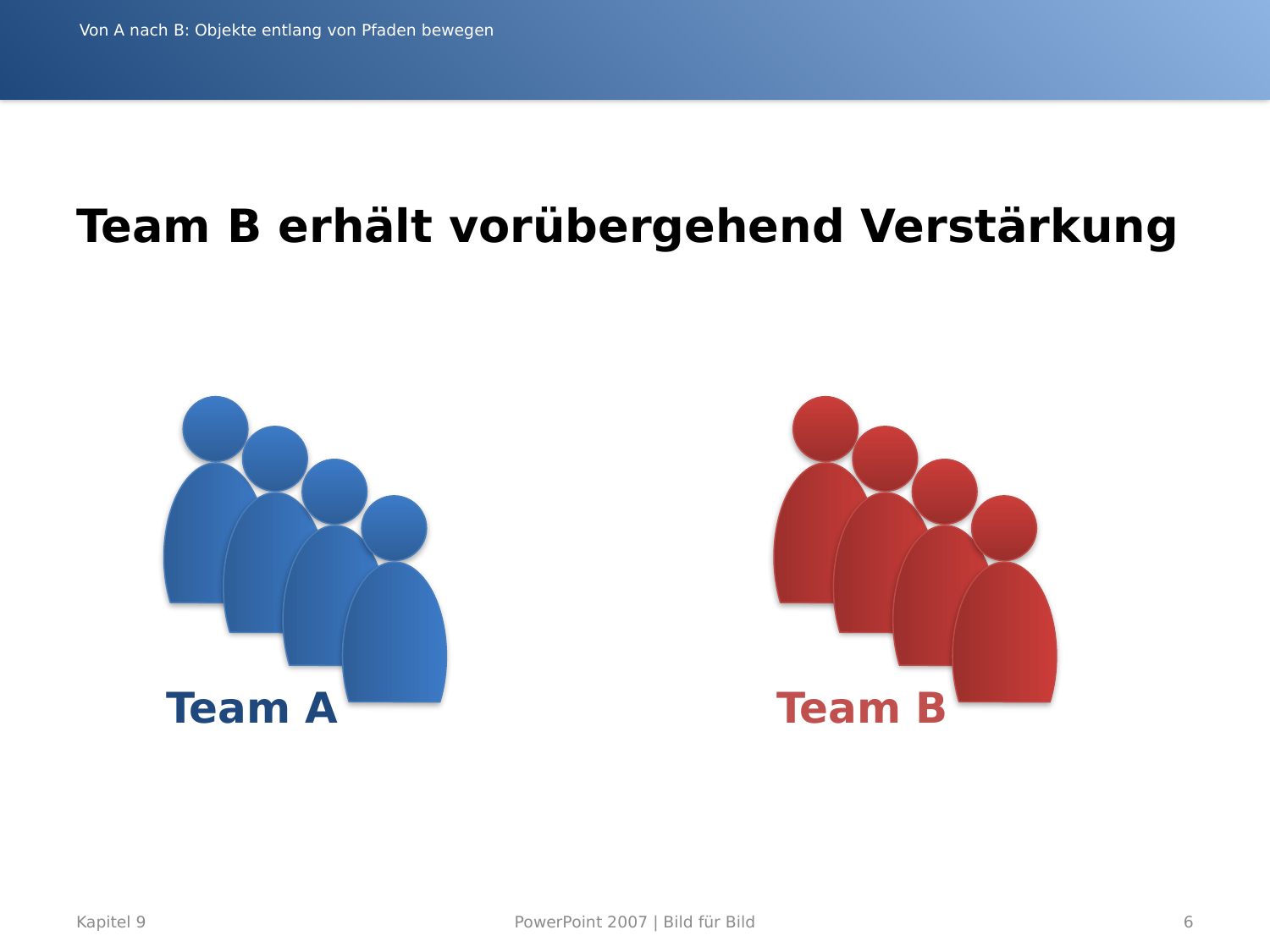

Von A nach B: Objekte entlang von Pfaden bewegen
# Team B erhält vorübergehend Verstärkung

Team A
Team B
PowerPoint 2007 | Bild für Bild
Kapitel 9
6